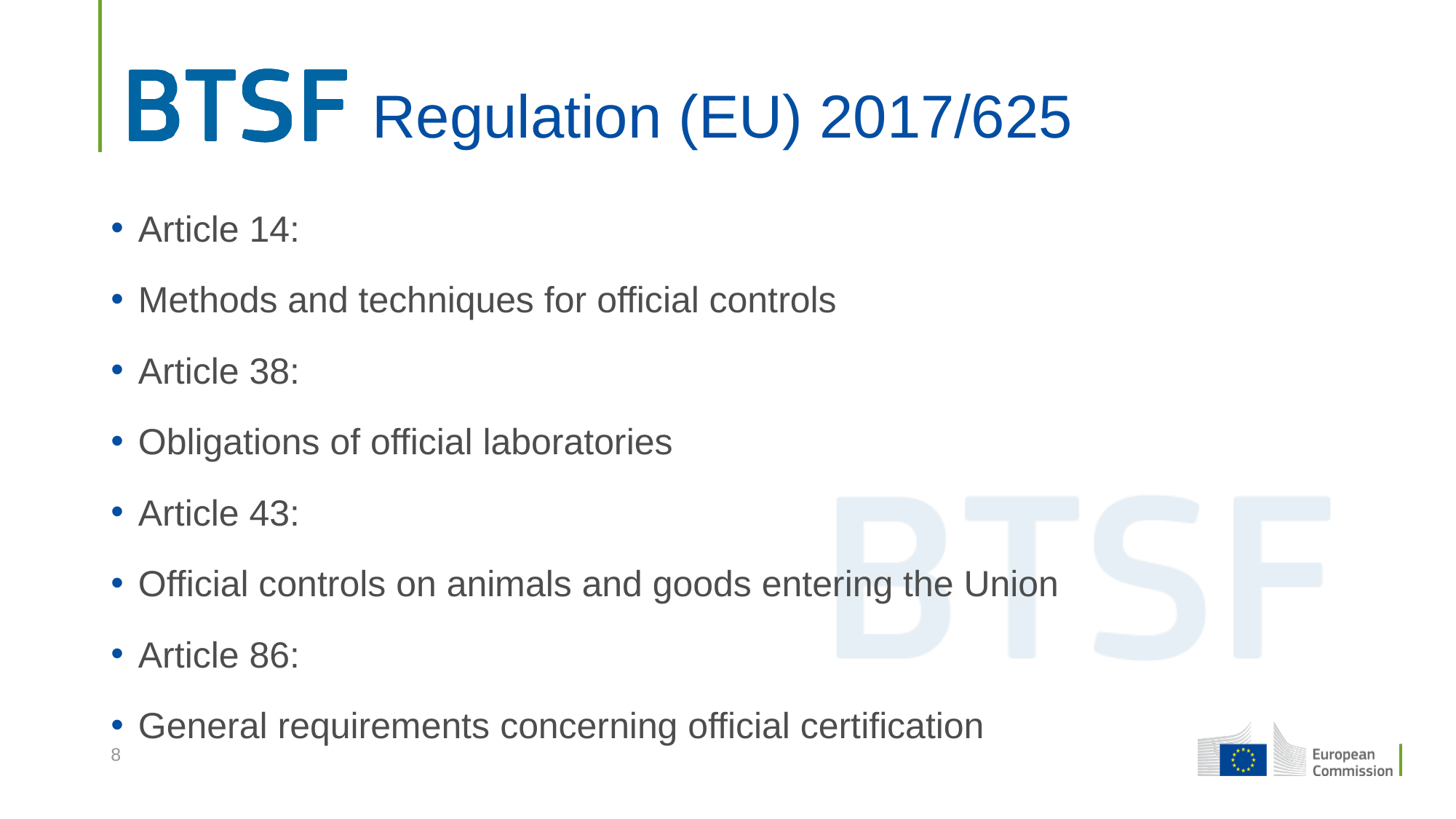

# Regulation (EU) 2017/625
Article 14:
Methods and techniques for official controls
Article 38:
Obligations of official laboratories
Article 43:
Official controls on animals and goods entering the Union
Article 86:
General requirements concerning official certification
8